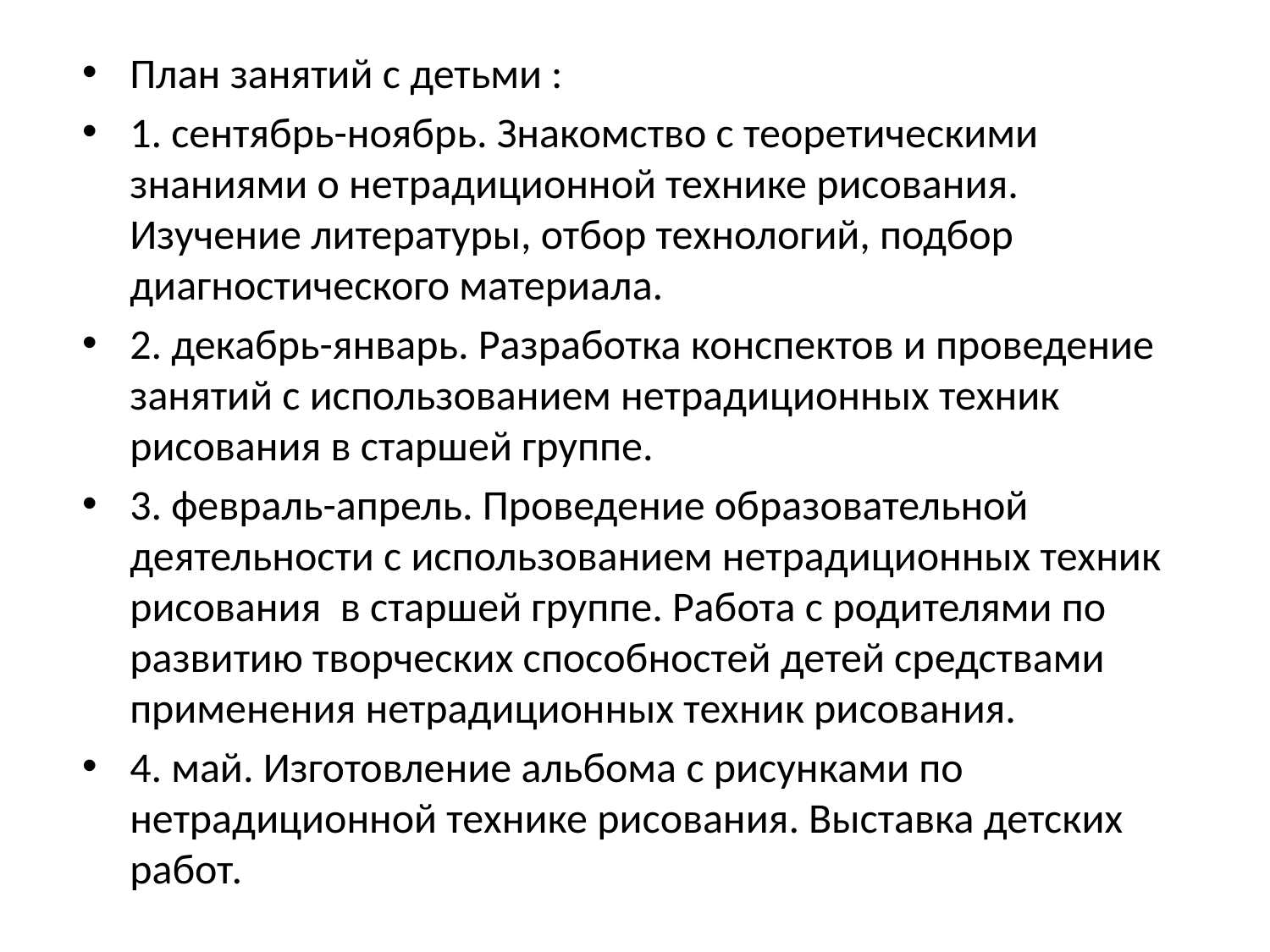

План занятий с детьми :
1. сентябрь-ноябрь. Знакомство с теоретическими знаниями о нетрадиционной технике рисования. Изучение литературы, отбор технологий, подбор диагностического материала.
2. декабрь-январь. Разработка конспектов и проведение занятий с использованием нетрадиционных техник рисования в старшей группе.
3. февраль-апрель. Проведение образовательной деятельности с использованием нетрадиционных техник  рисования  в старшей группе. Работа с родителями по развитию творческих способностей детей средствами применения нетрадиционных техник рисования.
4. май. Изготовление альбома с рисунками по нетрадиционной технике рисования. Выставка детских работ.